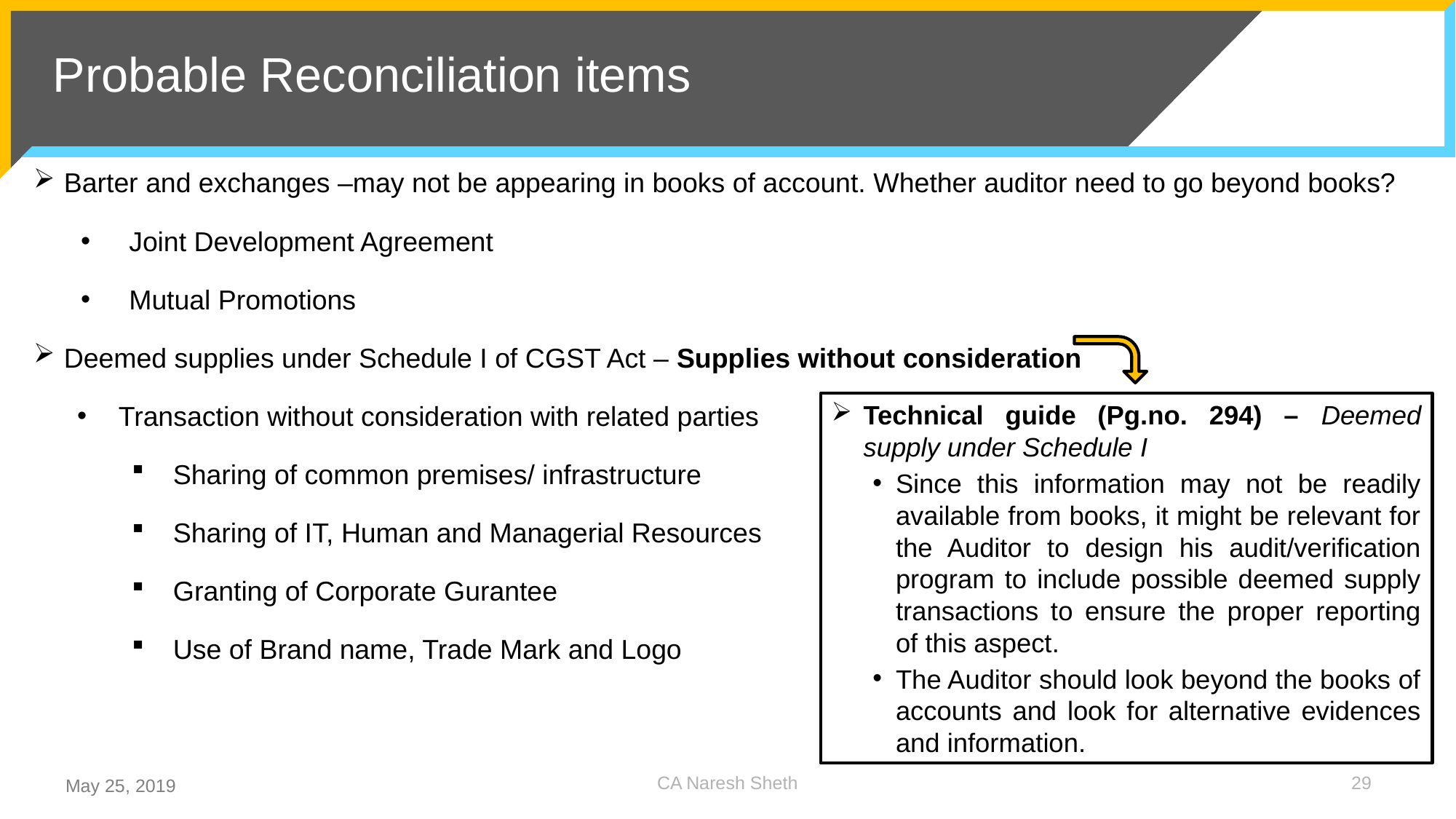

Probable Reconciliation items
Barter and exchanges –may not be appearing in books of account. Whether auditor need to go beyond books?
Joint Development Agreement
Mutual Promotions
Deemed supplies under Schedule I of CGST Act – Supplies without consideration
Transaction without consideration with related parties
Sharing of common premises/ infrastructure
Sharing of IT, Human and Managerial Resources
Granting of Corporate Gurantee
Use of Brand name, Trade Mark and Logo

Technical guide (Pg.no. 294) – Deemed supply under Schedule I
Since this information may not be readily available from books, it might be relevant for the Auditor to design his audit/verification program to include possible deemed supply transactions to ensure the proper reporting of this aspect.
The Auditor should look beyond the books of accounts and look for alternative evidences and information.
CA Naresh Sheth
29
May 25, 2019